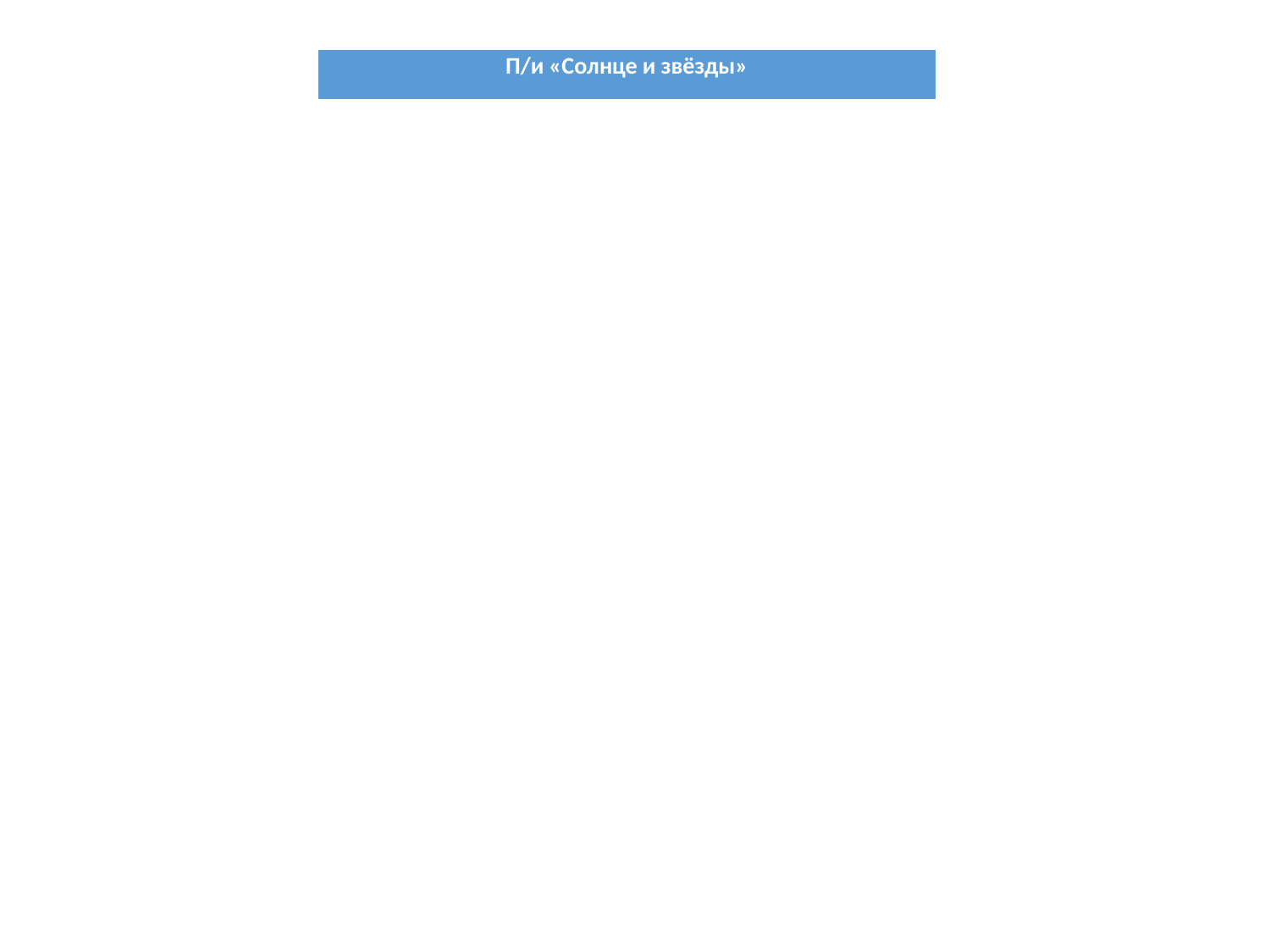

| П/и «Солнце и звёзды» |
| --- |